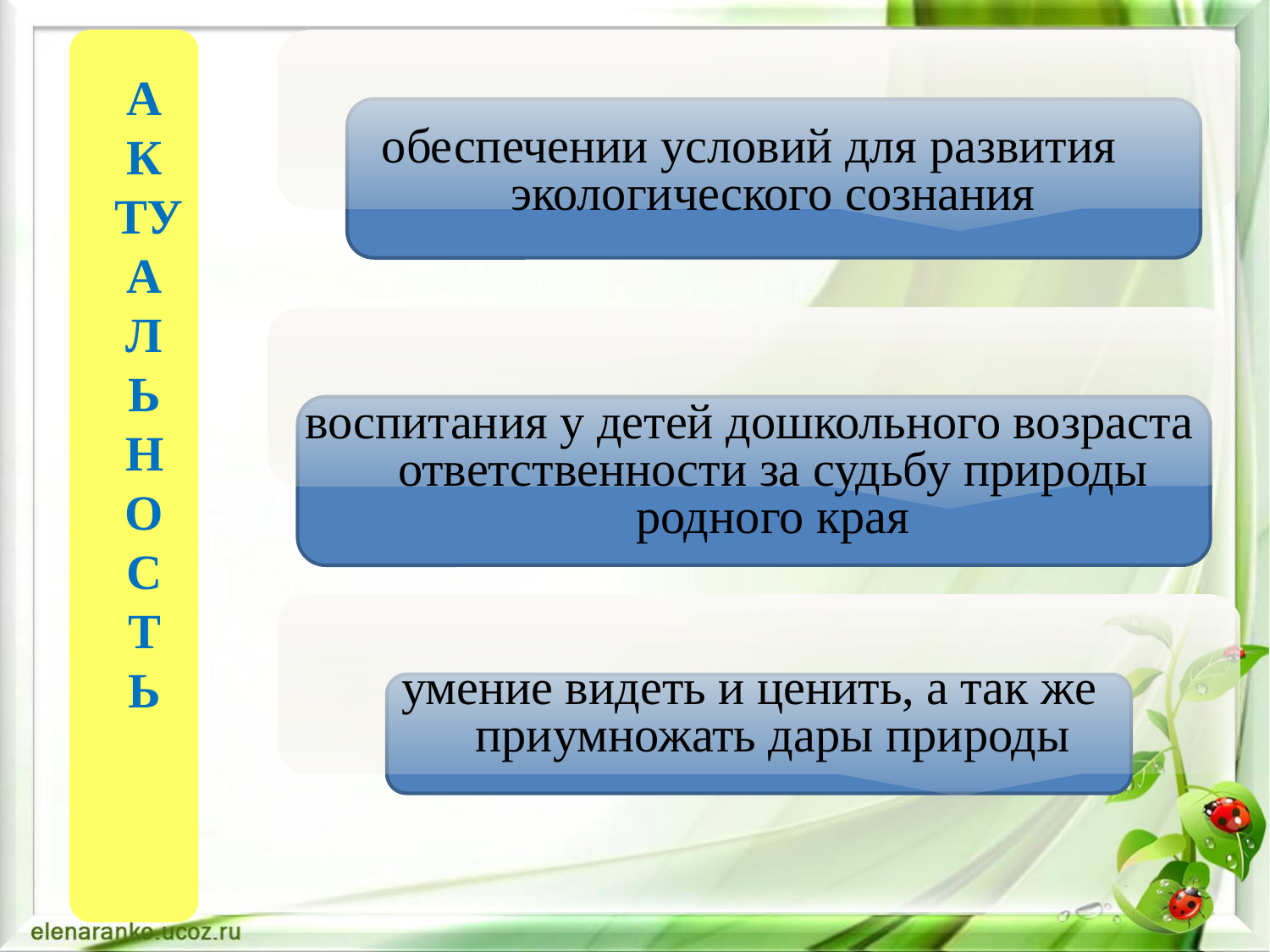

обеспечении условий для развития экологического сознания

воспитания у детей дошкольного возраста ответственности за судьбу природы родного края

умение видеть и ценить, а так же приумножать дары природы
Актуальность